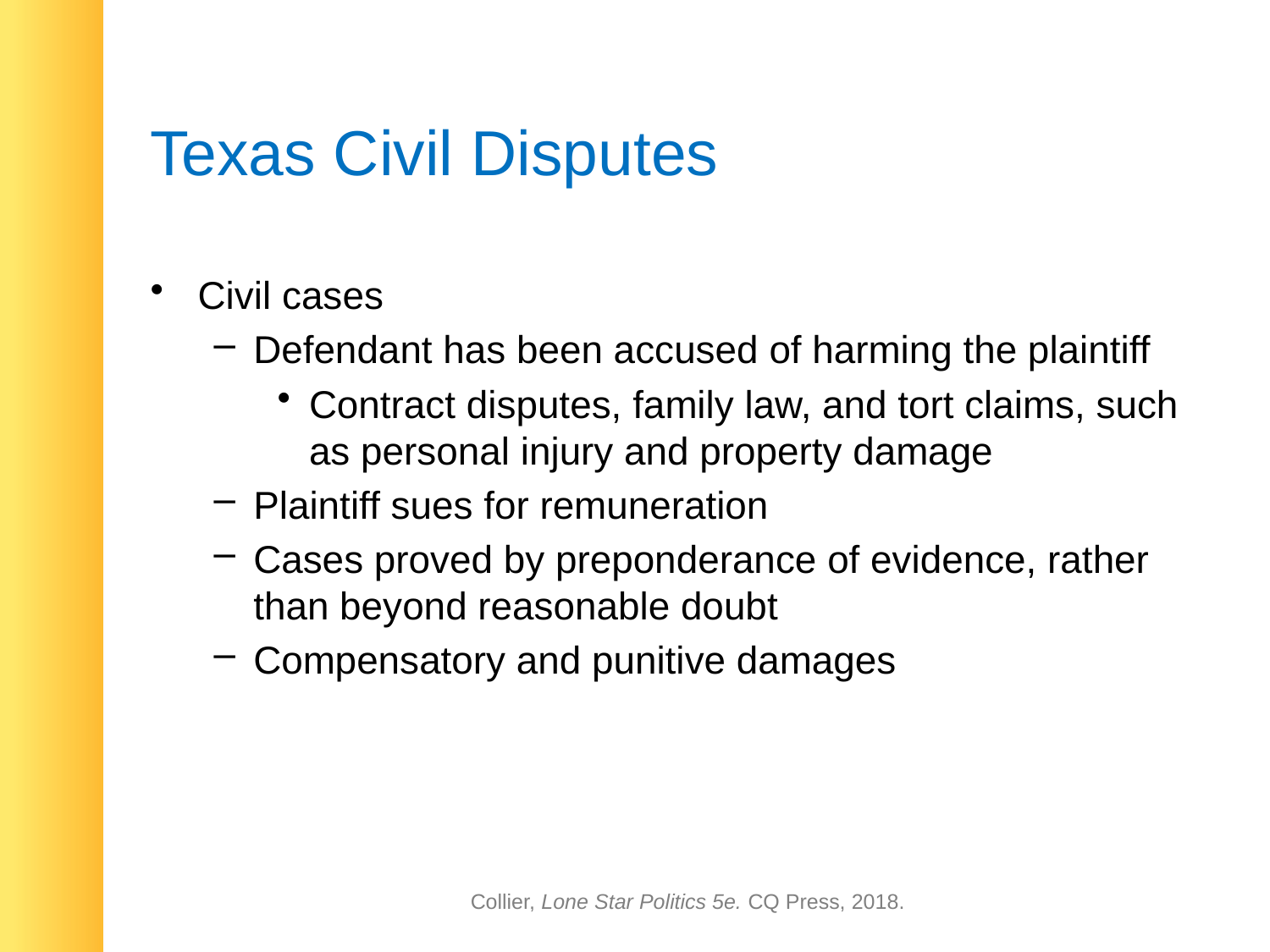

# Texas Civil Disputes
Civil cases
Defendant has been accused of harming the plaintiff
Contract disputes, family law, and tort claims, such as personal injury and property damage
Plaintiff sues for remuneration
Cases proved by preponderance of evidence, rather than beyond reasonable doubt
Compensatory and punitive damages
Collier, Lone Star Politics 5e. CQ Press, 2018.